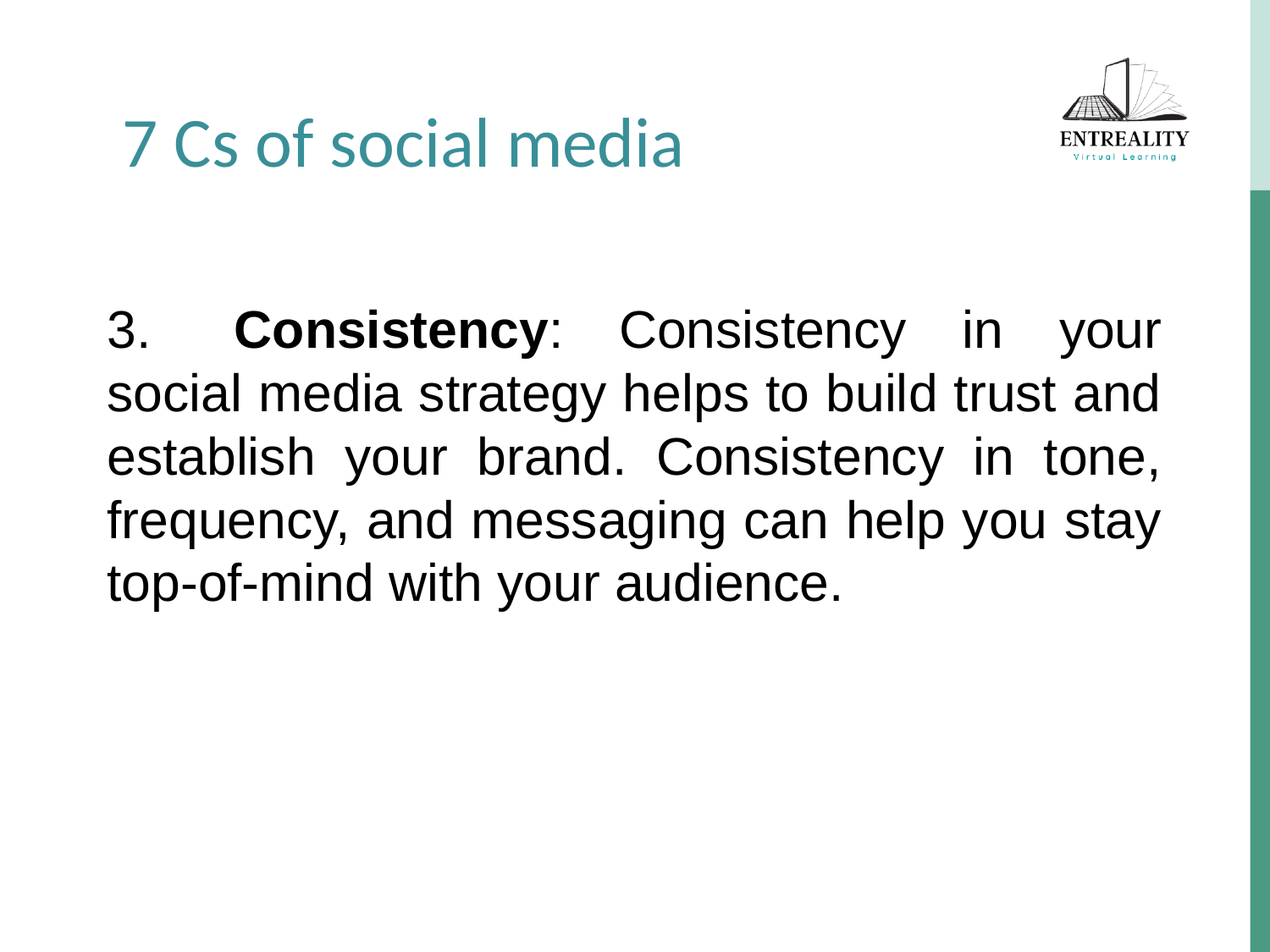

7 Cs of social media
3.	Consistency: Consistency in your social media strategy helps to build trust and establish your brand. Consistency in tone, frequency, and messaging can help you stay top-of-mind with your audience.